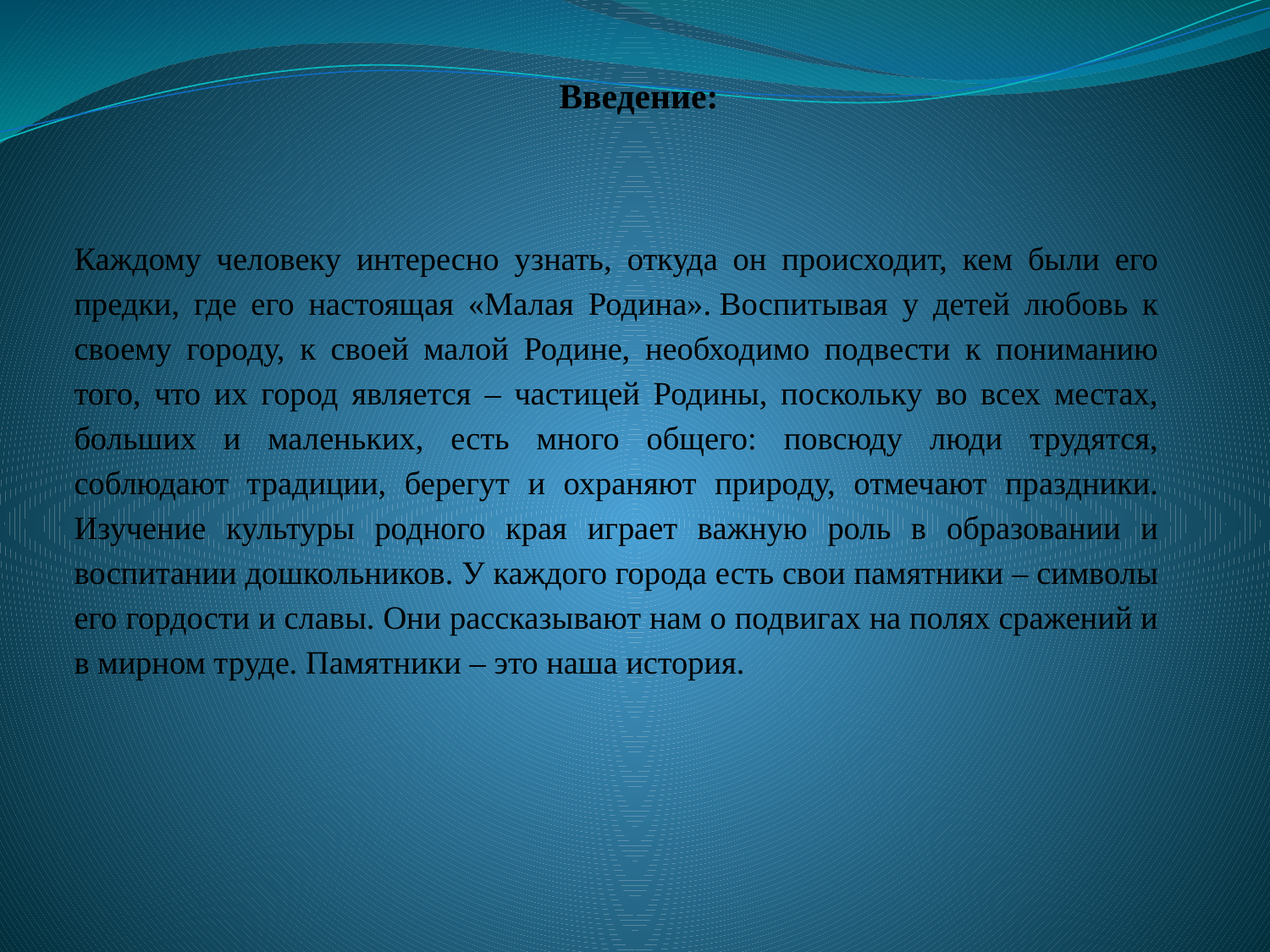

# Введение:
Каждому человеку интересно узнать, откуда он происходит, кем были его предки, где его настоящая «Малая Родина». Воспитывая у детей любовь к своему городу, к своей малой Родине, необходимо подвести к пониманию того, что их город является – частицей Родины, поскольку во всех местах, больших и маленьких, есть много общего: повсюду люди трудятся, соблюдают традиции, берегут и охраняют природу, отмечают праздники. Изучение культуры родного края играет важную роль в образовании и воспитании дошкольников. У каждого города есть свои памятники – символы его гордости и славы. Они рассказывают нам о подвигах на полях сражений и в мирном труде. Памятники – это наша история.